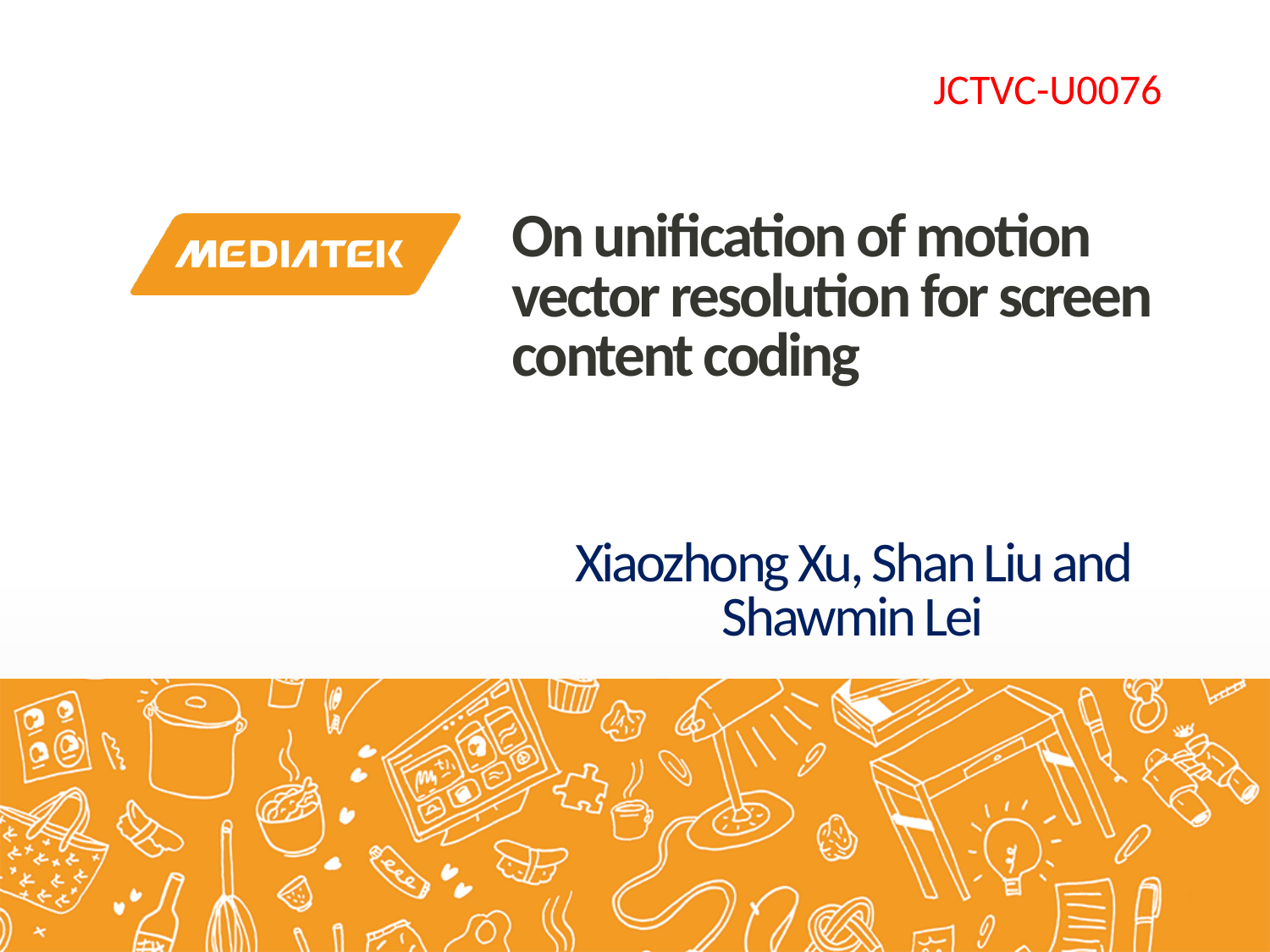

JCTVC-U0076
# On unification of motion vector resolution for screen content coding
Xiaozhong Xu, Shan Liu and Shawmin Lei
1